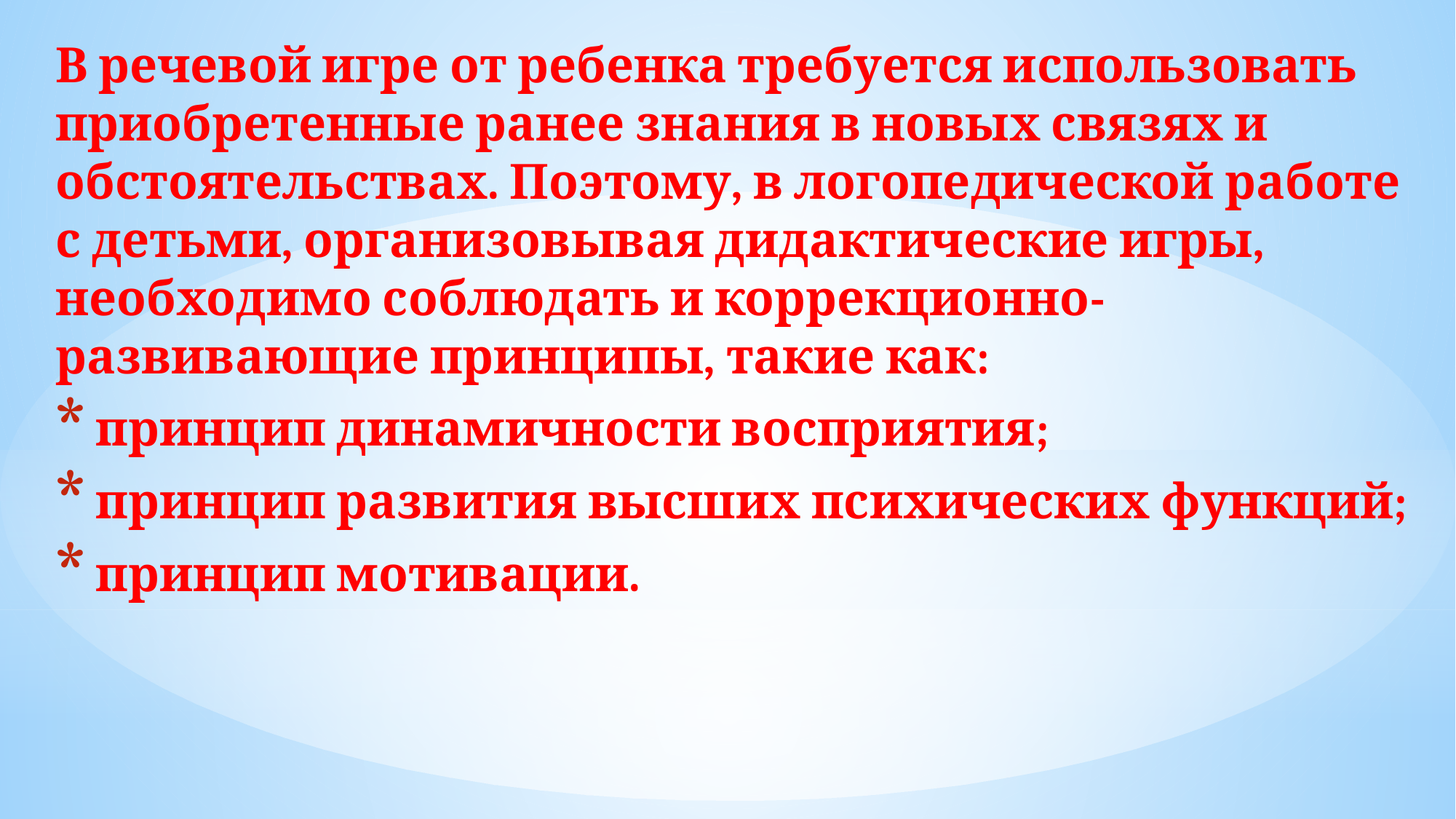

В речевой игре от ребенка требуется использовать приобретенные ранее знания в новых связях и обстоятельствах. Поэтому, в логопедической работе с детьми, организовывая дидактические игры, необходимо соблюдать и коррекционно-развивающие принципы, такие как:
 принцип динамичности восприятия;
 принцип развития высших психических функций;
 принцип мотивации.